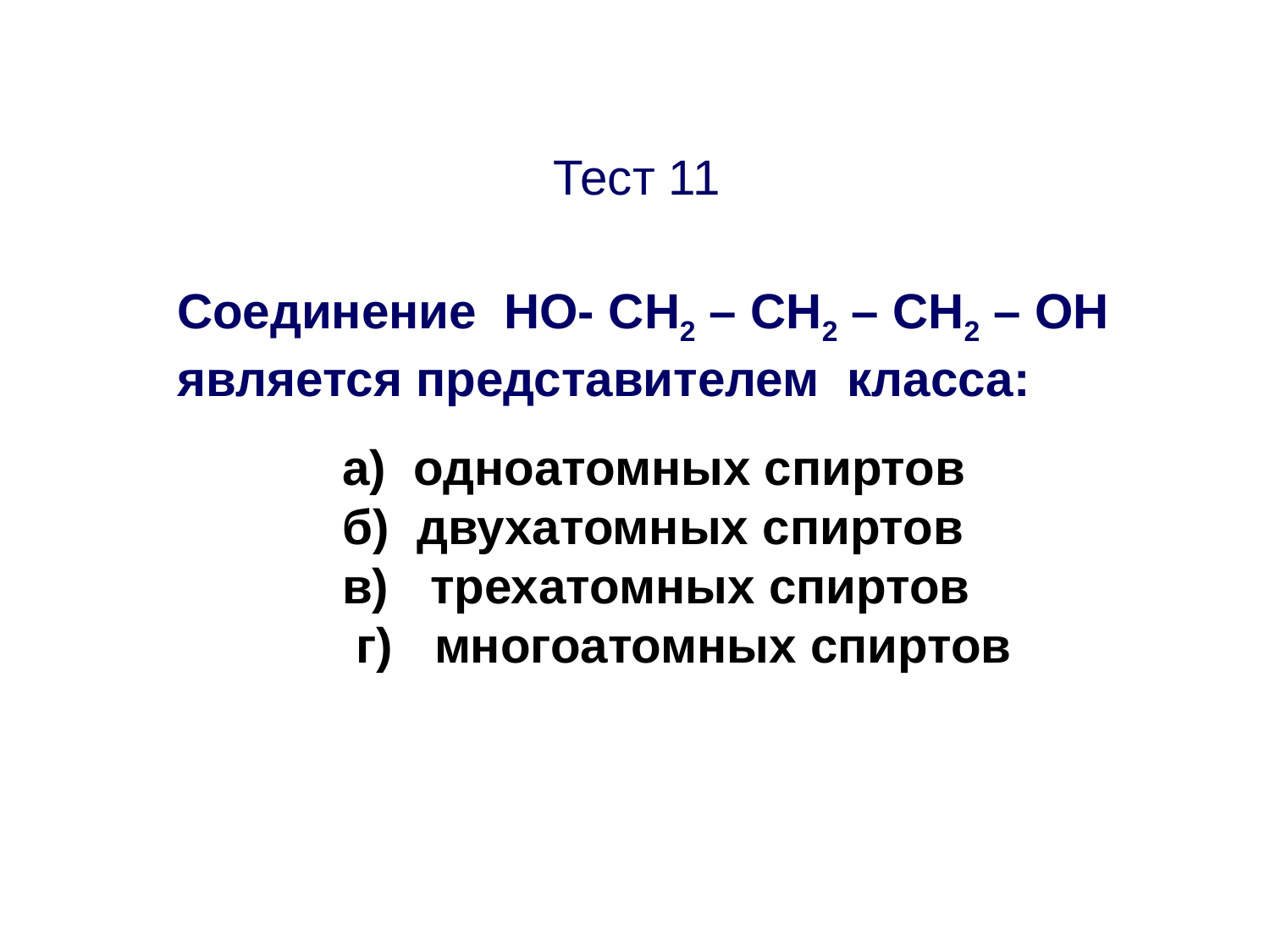

# Тест 11
Соединение  НО- CН2 – СН2 – СН2 – ОН   является представителем  класса:
            а)  одноатомных спиртов
            б)  двухатомных спиртов
            в)   трехатомных спиртов
             г)   многоатомных спиртов